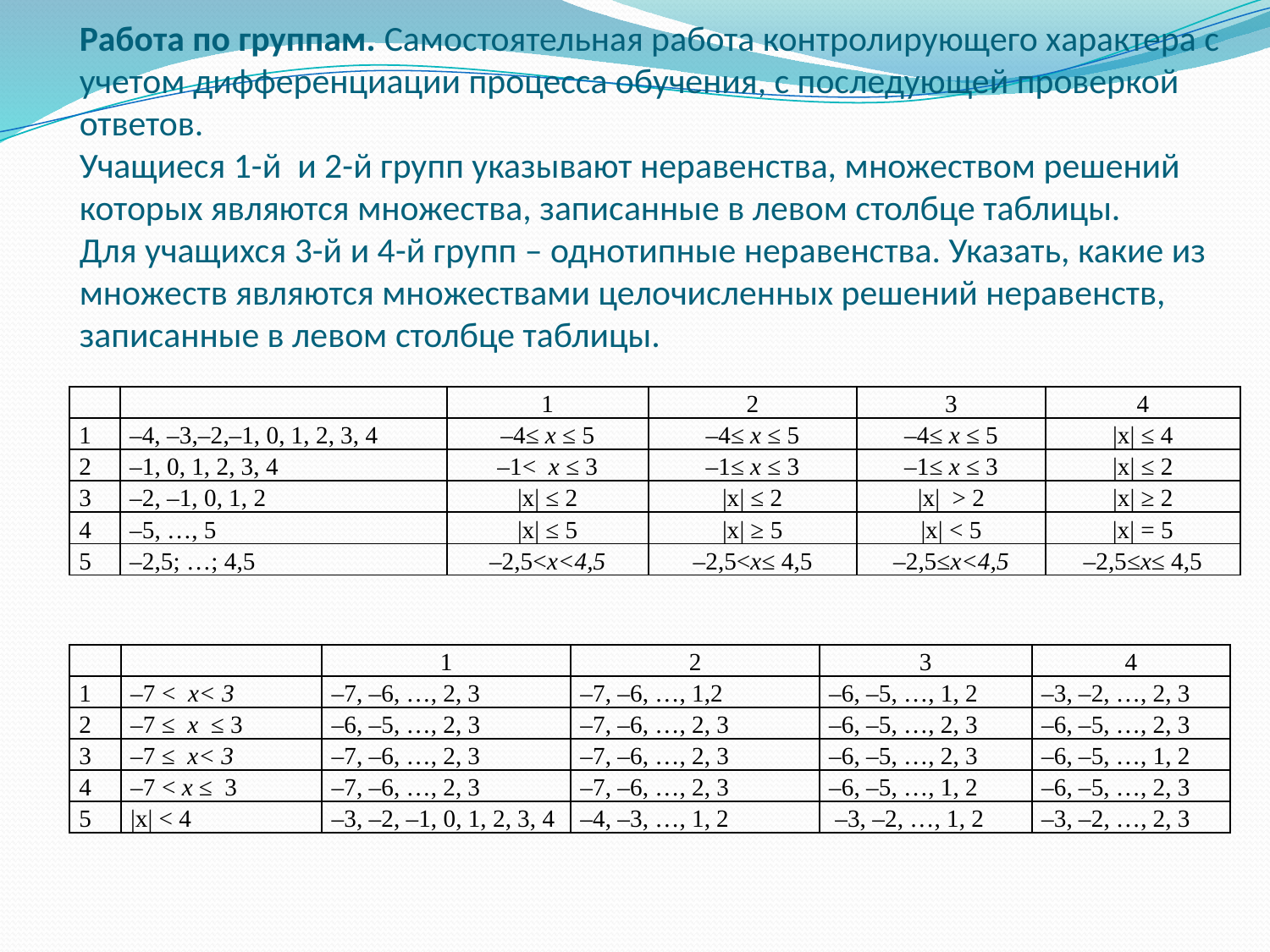

# Работа по группам. Самостоятельная работа контролирующего характера с учетом дифференциации процесса обучения, с последующей проверкой ответов. Учащиеся 1-й  и 2-й групп указывают неравенства, множеством решений которых являются множества, записанные в левом столбце таблицы. Для учащихся 3-й и 4-й групп – однотипные неравенства. Указать, какие из множеств являются множествами целочисленных решений неравенств, записанные в левом столбце таблицы.
|  |  | 1 | 2 | 3 | 4 |
| --- | --- | --- | --- | --- | --- |
| 1 | –4, –3,–2,–1, 0, 1, 2, 3, 4 | –4≤ х ≤ 5 | –4≤ х ≤ 5 | –4≤ х ≤ 5 | |x| ≤ 4 |
| 2 | –1, 0, 1, 2, 3, 4 | –1< х ≤ 3 | –1≤ х ≤ 3 | –1≤ х ≤ 3 | |x| ≤ 2 |
| 3 | –2, –1, 0, 1, 2 | |x| ≤ 2 | |x| ≤ 2 | |x| > 2 | |x| ≥ 2 |
| 4 | –5, …, 5 | |x| ≤ 5 | |x| ≥ 5 | |x| < 5 | |x| = 5 |
| 5 | –2,5; …; 4,5 | –2,5<х<4,5 | –2,5<х≤ 4,5 | –2,5≤х<4,5 | –2,5≤х≤ 4,5 |
|  |  | 1 | 2 | 3 | 4 |
| --- | --- | --- | --- | --- | --- |
| 1 | –7 < х< 3 | –7, –6, …, 2, 3 | –7, –6, …, 1,2 | –6, –5, …, 1, 2 | –3, –2, …, 2, 3 |
| 2 | –7 ≤ х ≤ 3 | –6, –5, …, 2, 3 | –7, –6, …, 2, 3 | –6, –5, …, 2, 3 | –6, –5, …, 2, 3 |
| 3 | –7 ≤ х< 3 | –7, –6, …, 2, 3 | –7, –6, …, 2, 3 | –6, –5, …, 2, 3 | –6, –5, …, 1, 2 |
| 4 | –7 < х ≤ 3 | –7, –6, …, 2, 3 | –7, –6, …, 2, 3 | –6, –5, …, 1, 2 | –6, –5, …, 2, 3 |
| 5 | |x| < 4 | –3, –2, –1, 0, 1, 2, 3, 4 | –4, –3, …, 1, 2 | –3, –2, …, 1, 2 | –3, –2, …, 2, 3 |